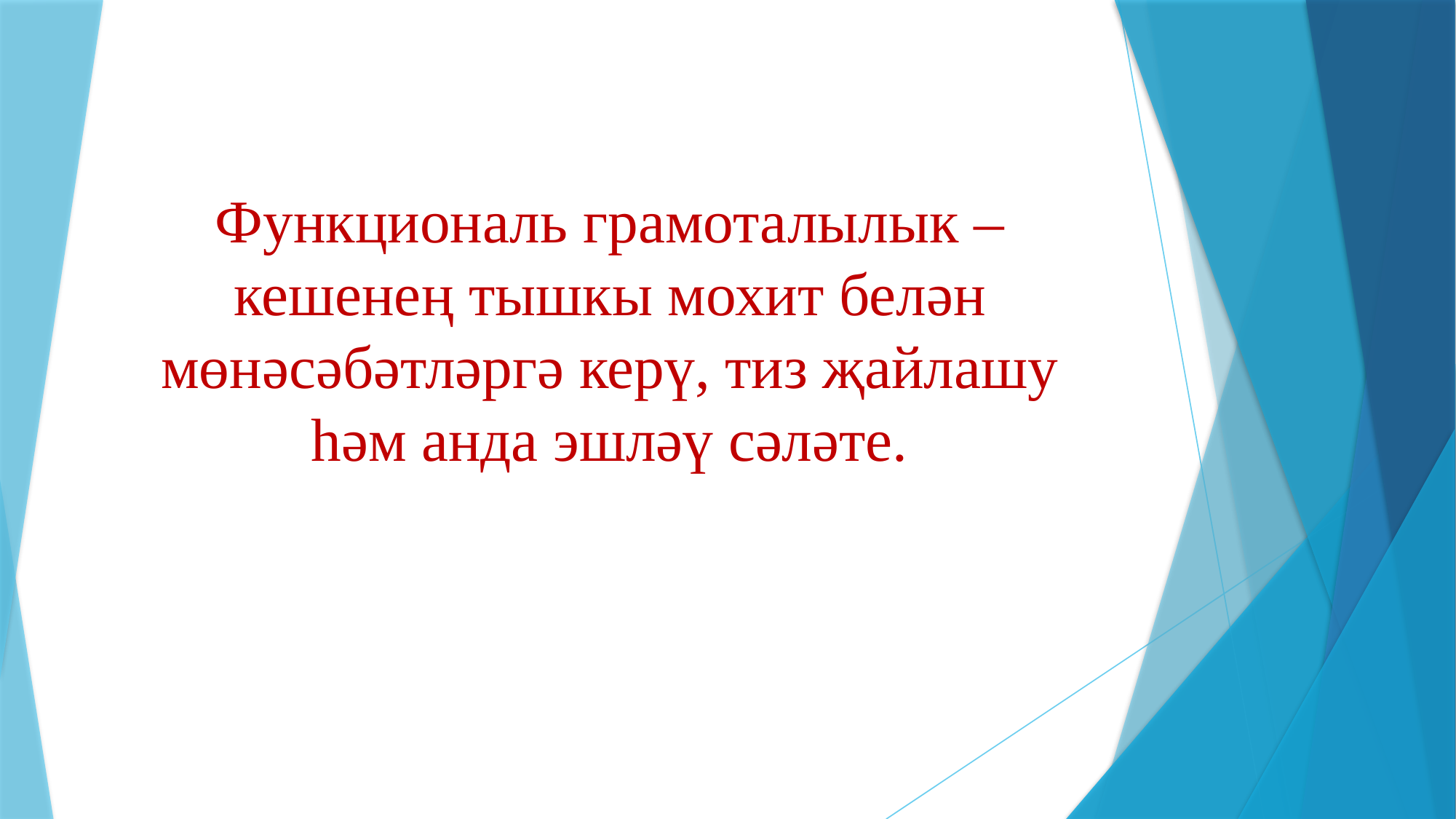

Функциональ грамоталылык – кешенең тышкы мохит белән мөнәсәбәтләргә керү, тиз җайлашу һәм анда эшләү сәләте.